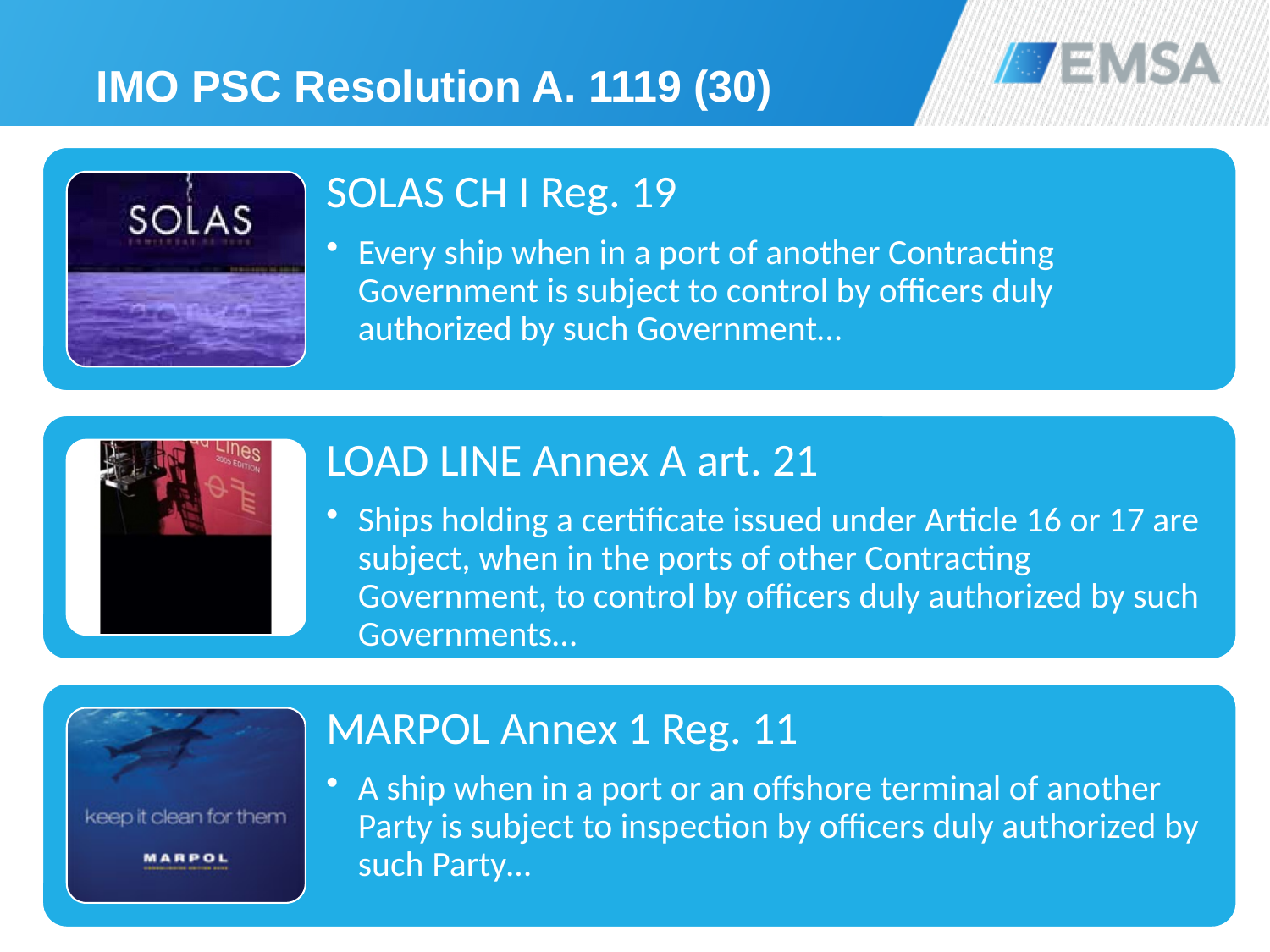

#
IMO PSC Resolution A. 1119 (30)
SOLAS CH I Reg. 19
Every ship when in a port of another Contracting Government is subject to control by officers duly authorized by such Government…
LOAD LINE Annex A art. 21
Ships holding a certificate issued under Article 16 or 17 are subject, when in the ports of other Contracting Government, to control by officers duly authorized by such Governments…
MARPOL Annex 1 Reg. 11
A ship when in a port or an offshore terminal of another Party is subject to inspection by officers duly authorized by such Party…
9